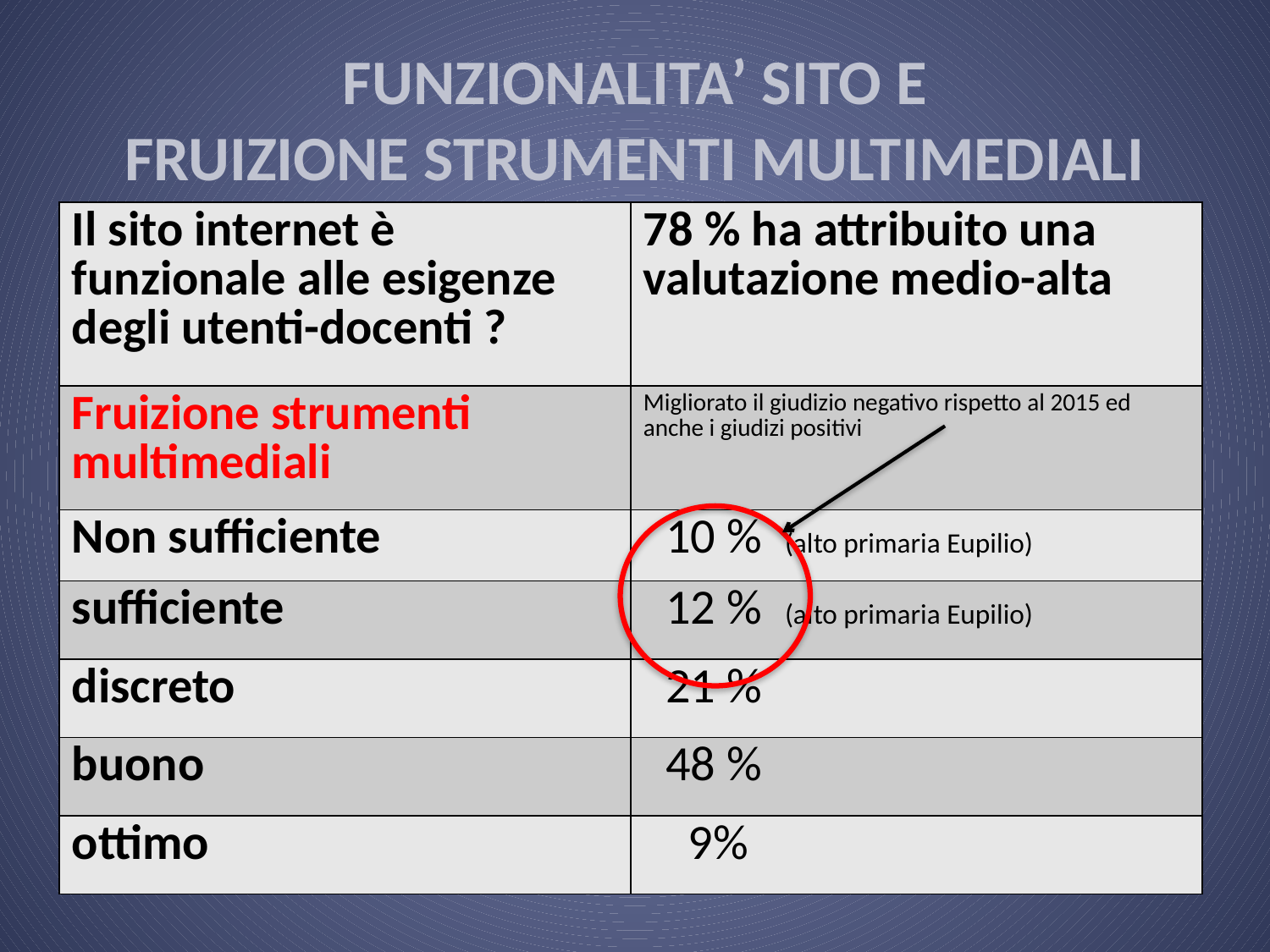

# FUNZIONALITA’ SITO E FRUIZIONE STRUMENTI MULTIMEDIALI
| Il sito internet è funzionale alle esigenze degli utenti-docenti ? | 78 % ha attribuito una valutazione medio-alta |
| --- | --- |
| Fruizione strumenti multimediali | Migliorato il giudizio negativo rispetto al 2015 ed anche i giudizi positivi |
| Non sufficiente | 10 % (alto primaria Eupilio) |
| sufficiente | 12 % (alto primaria Eupilio) |
| discreto | 21 % |
| buono | 48 % |
| ottimo | 9% |